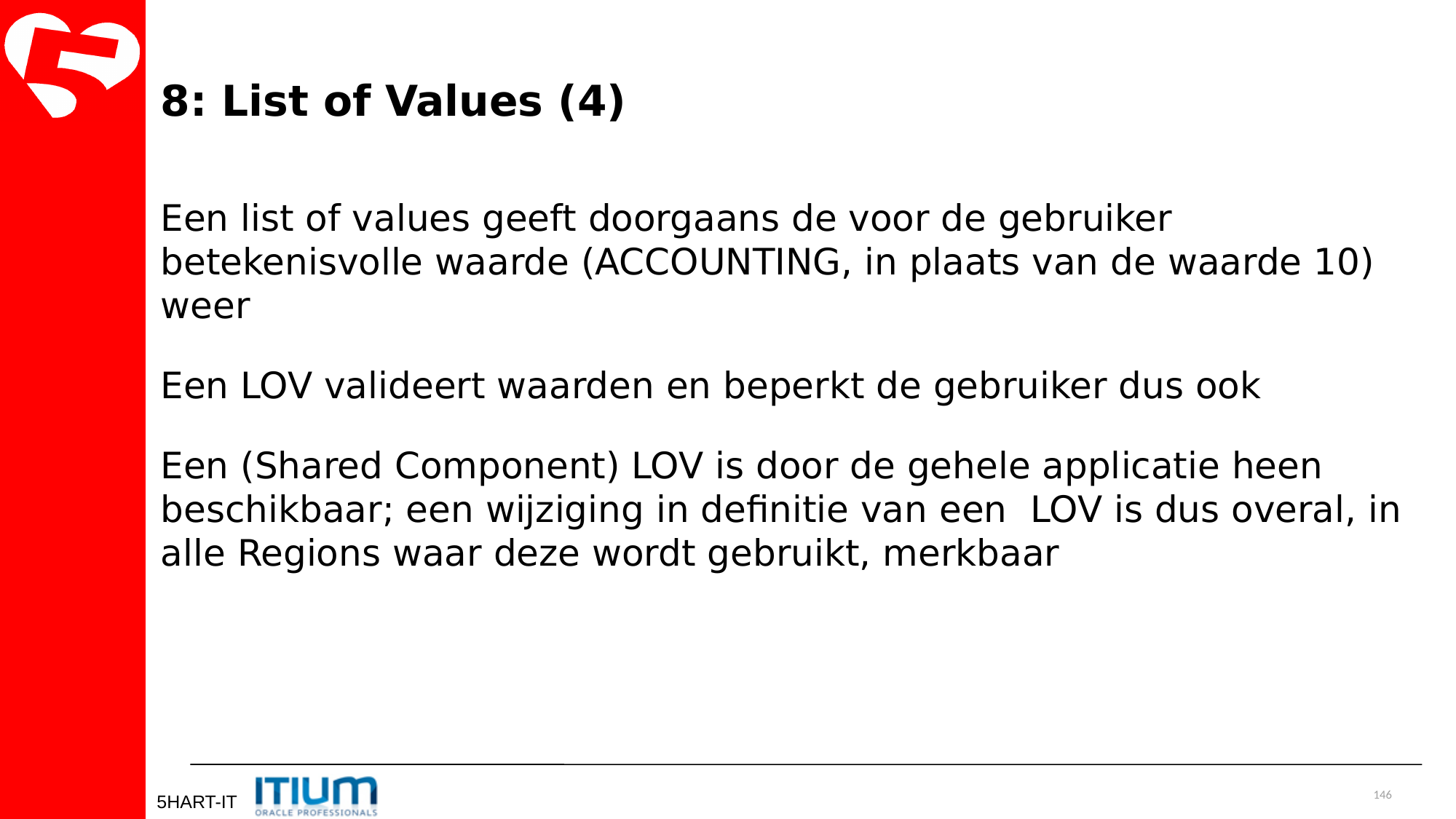

8: List of Values (4)
Een list of values geeft doorgaans de voor de gebruiker betekenisvolle waarde (ACCOUNTING, in plaats van de waarde 10) weer
Een LOV valideert waarden en beperkt de gebruiker dus ook
Een (Shared Component) LOV is door de gehele applicatie heen beschikbaar; een wijziging in definitie van een  LOV is dus overal, in alle Regions waar deze wordt gebruikt, merkbaar
146